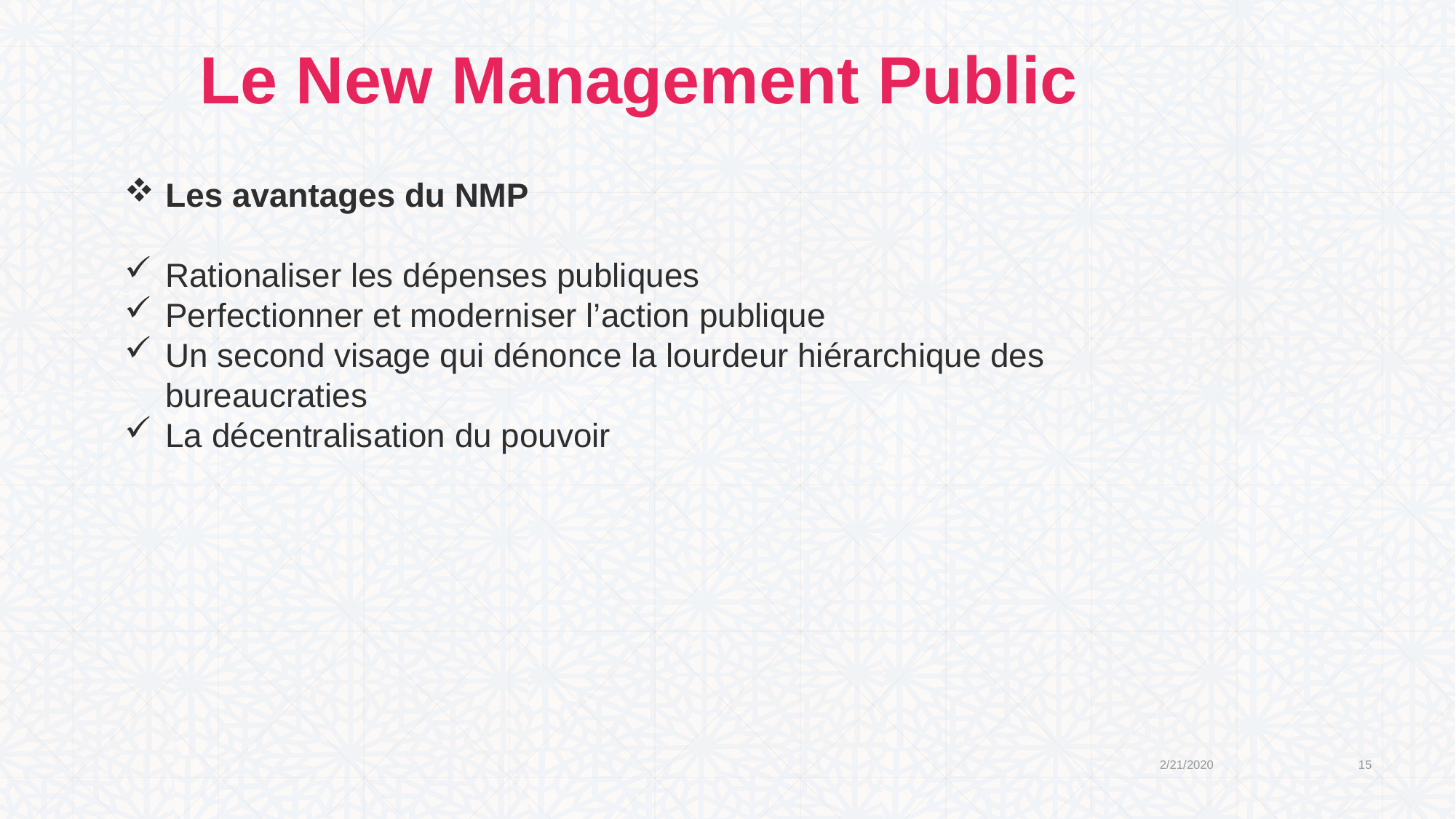

Le New Management Public
Les avantages du NMP

Rationaliser les dépenses publiques
Perfectionner et moderniser l’action publique
Un second visage qui dénonce la lourdeur hiérarchique des bureaucraties
La décentralisation du pouvoir

2/21/2020
15